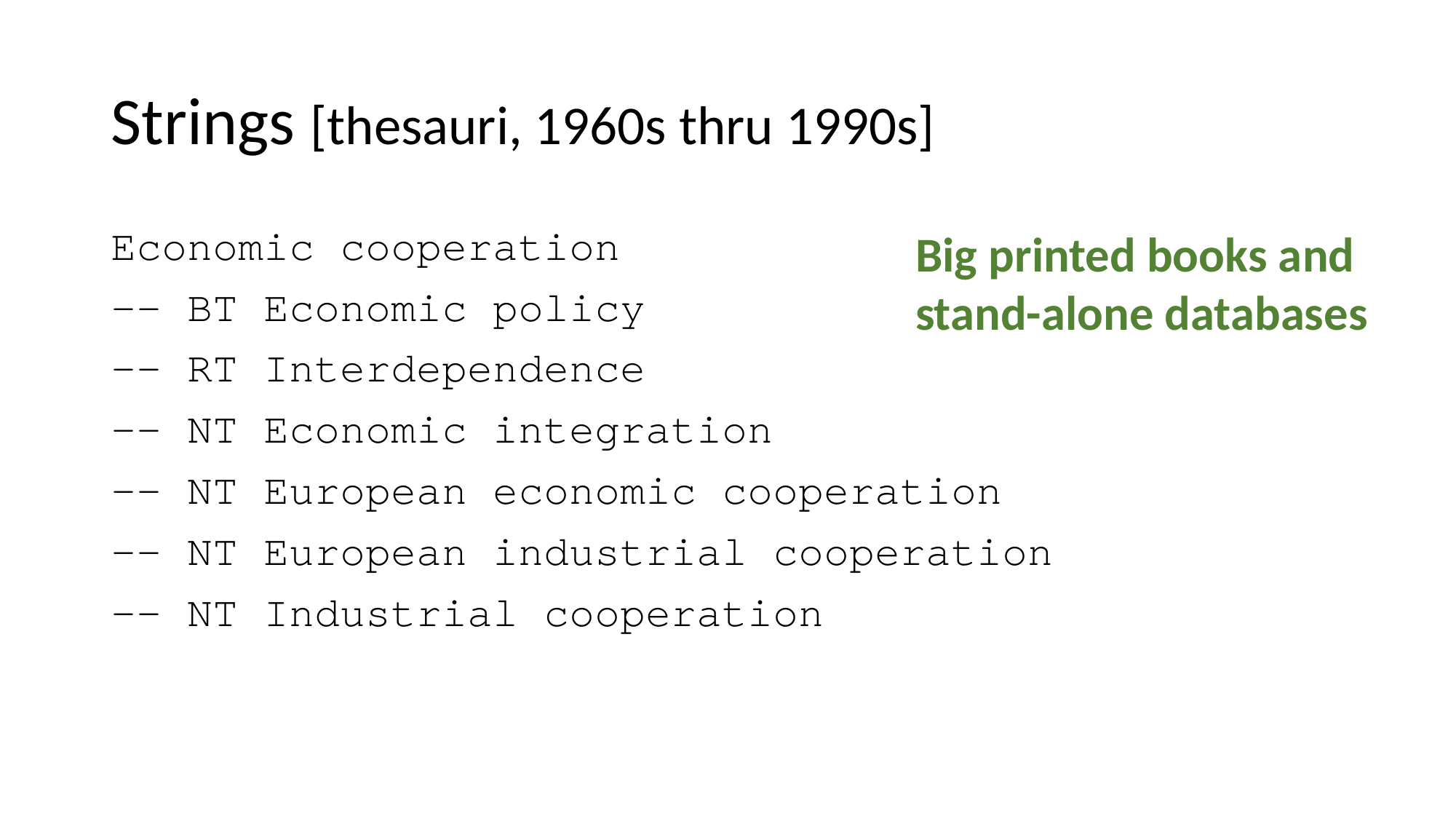

# Strings [thesauri, 1960s thru 1990s]
Economic cooperation
-- BT Economic policy
-- RT Interdependence
-- NT Economic integration
-- NT European economic cooperation
-- NT European industrial cooperation
-- NT Industrial cooperation
Big printed books and
stand-alone databases